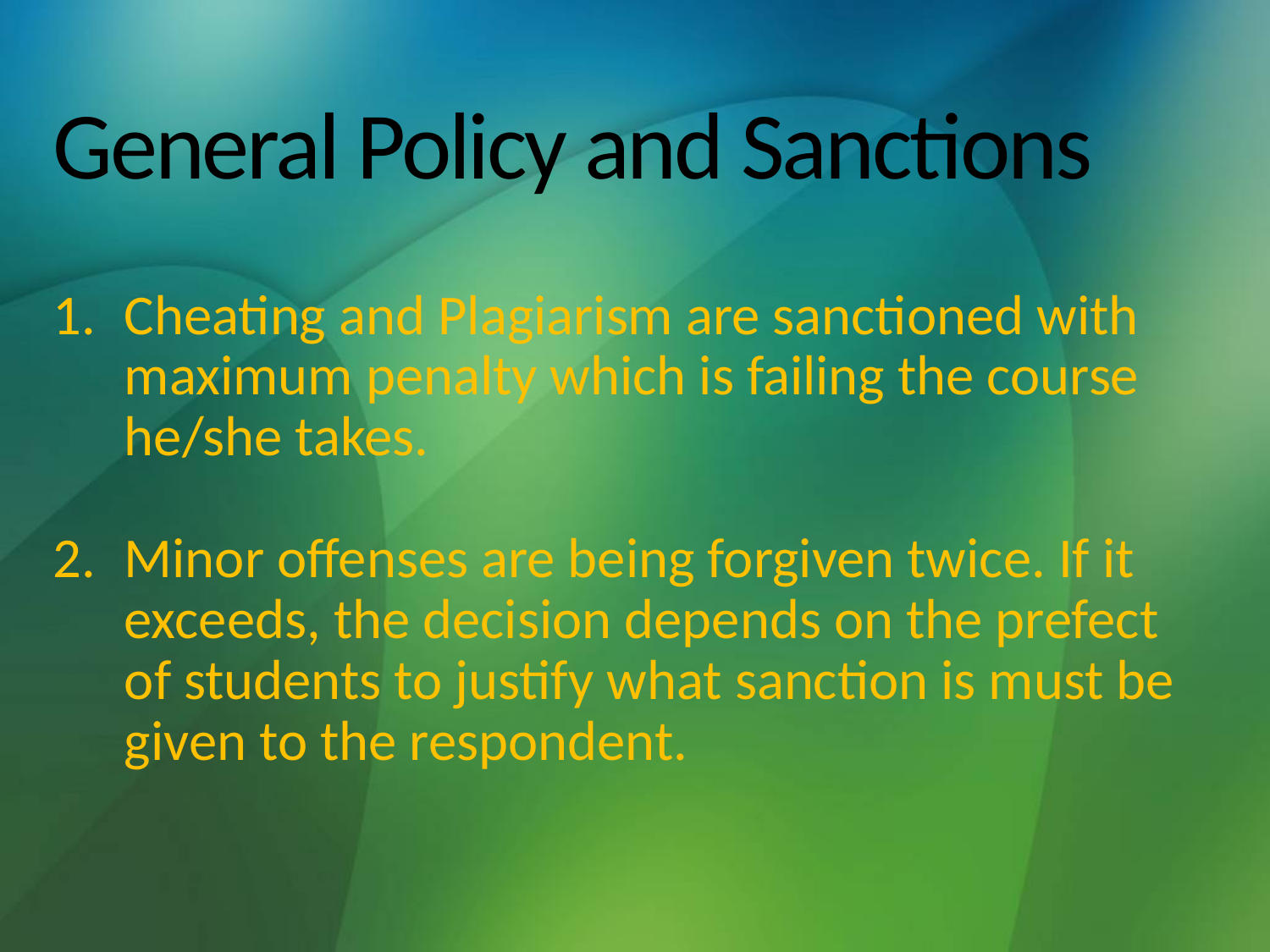

# General Policy and Sanctions
Cheating and Plagiarism are sanctioned with maximum penalty which is failing the course he/she takes.

Minor offenses are being forgiven twice. If it exceeds, the decision depends on the prefect of students to justify what sanction is must be given to the respondent.